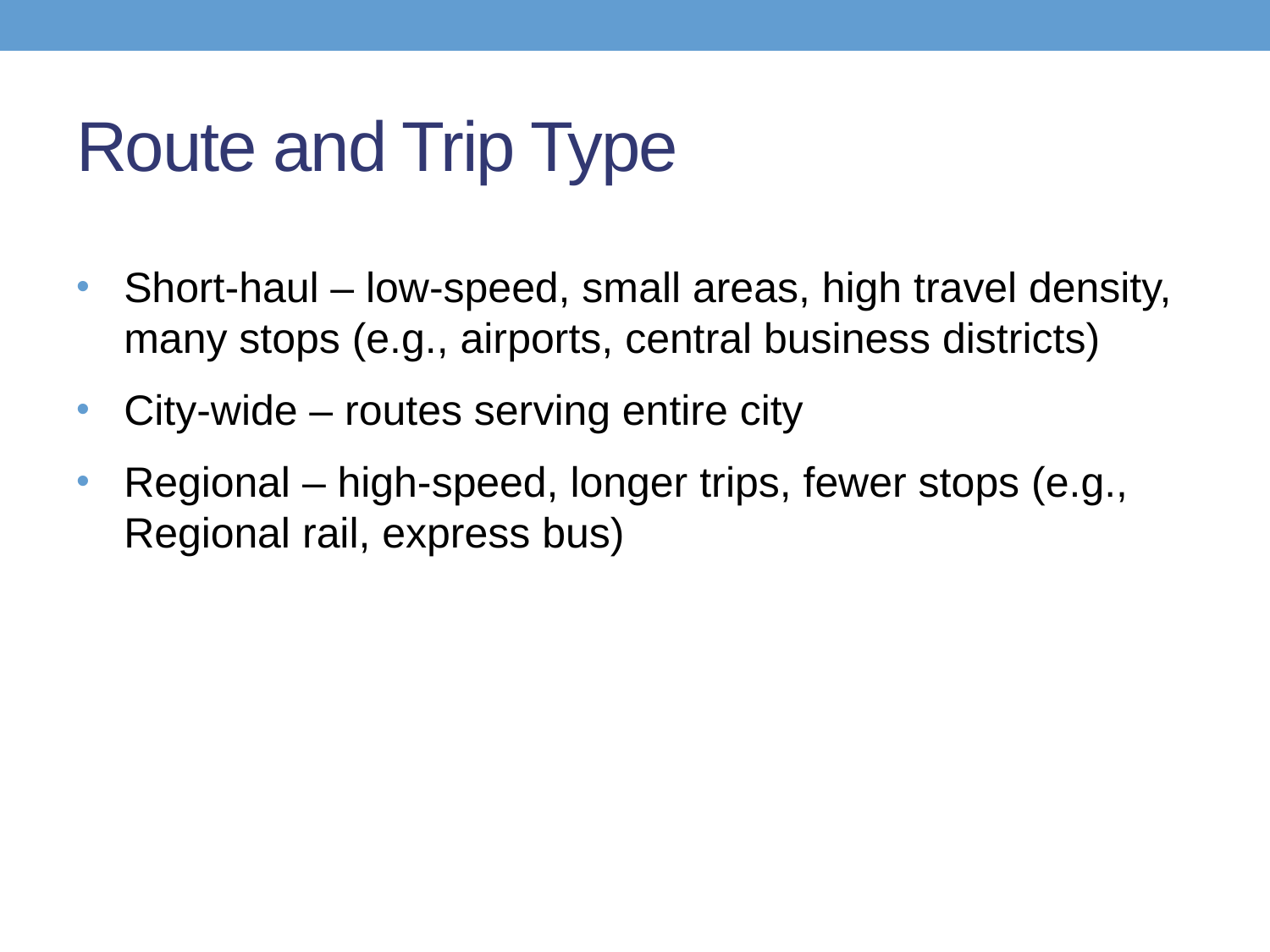

# Route and Trip Type
Short-haul – low-speed, small areas, high travel density, many stops (e.g., airports, central business districts)
City-wide – routes serving entire city
Regional – high-speed, longer trips, fewer stops (e.g., Regional rail, express bus)